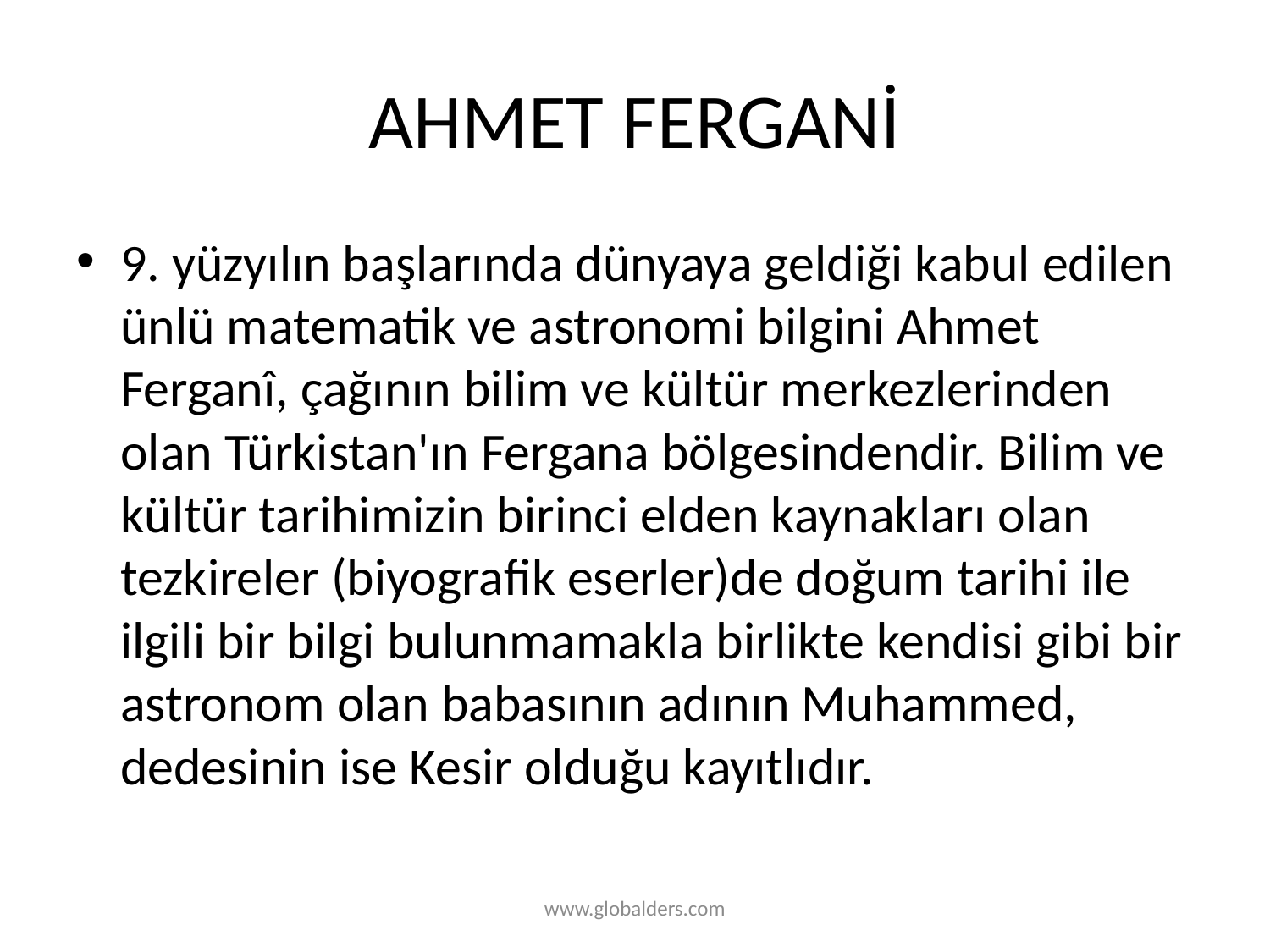

# AHMET FERGANİ
9. yüzyılın başlarında dünyaya geldiği kabul edilen ünlü matematik ve astronomi bilgini Ahmet Ferganî, çağının bilim ve kültür merkezlerinden olan Türkistan'ın Fergana bölgesindendir. Bilim ve kültür tarihimizin birinci elden kaynakları olan tezkireler (biyografik eserler)de doğum tarihi ile ilgili bir bilgi bulunmamakla birlikte kendisi gibi bir astronom olan babasının adının Muhammed, dedesinin ise Kesir olduğu kayıtlıdır.
www.globalders.com